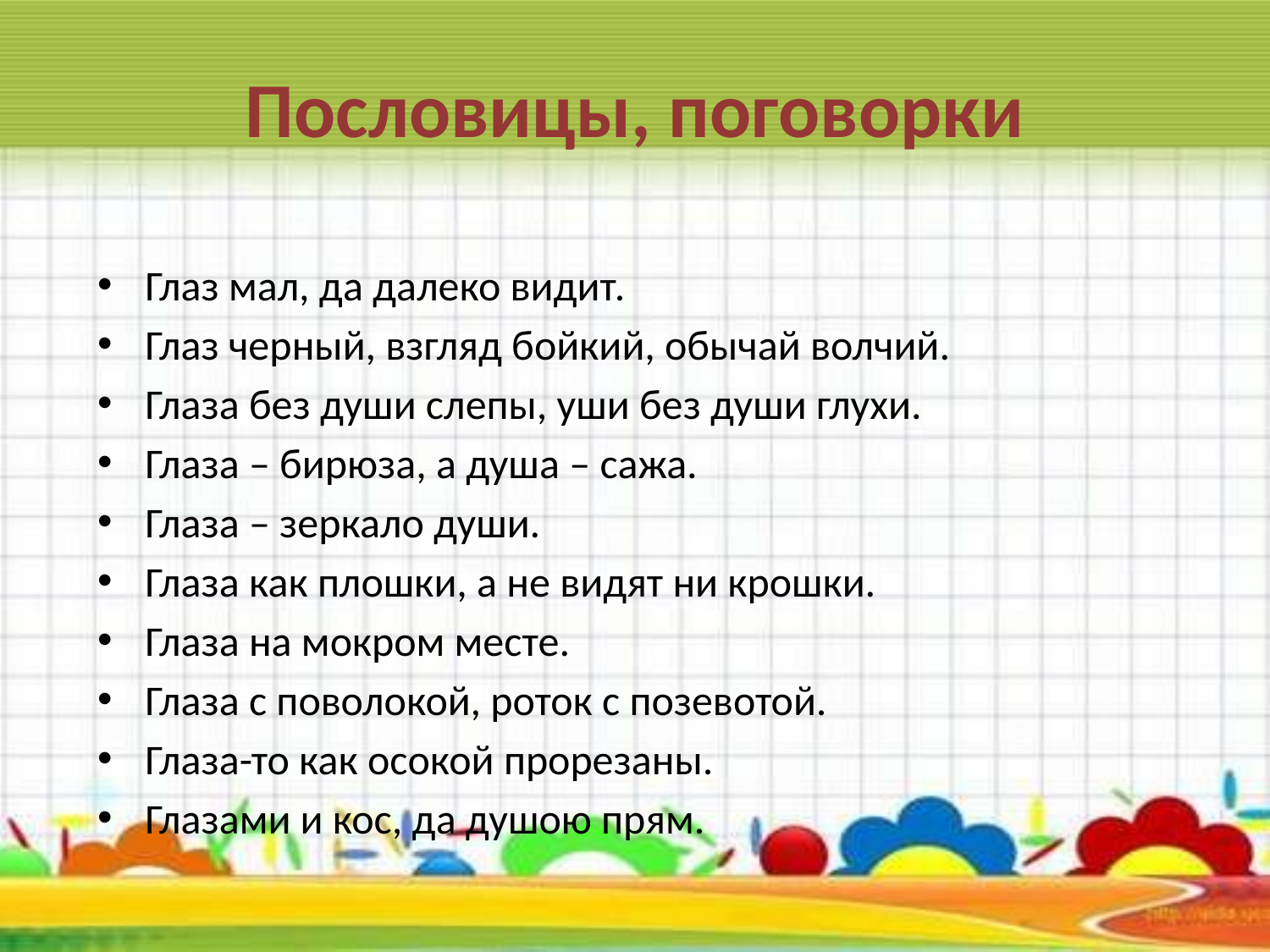

# Пословицы, поговорки

Глаз мал, да далеко видит.
Глаз черный, взгляд бойкий, обычай волчий.
Глаза без души слепы, уши без души глухи.
Глаза – бирюза, а душа – сажа.
Глаза – зеркало души.
Глаза как плошки, а не видят ни крошки.
Глаза на мокром месте.
Глаза с поволокой, роток с позевотой.
Глаза-то как осокой прорезаны.
Глазами и кос, да душою прям.